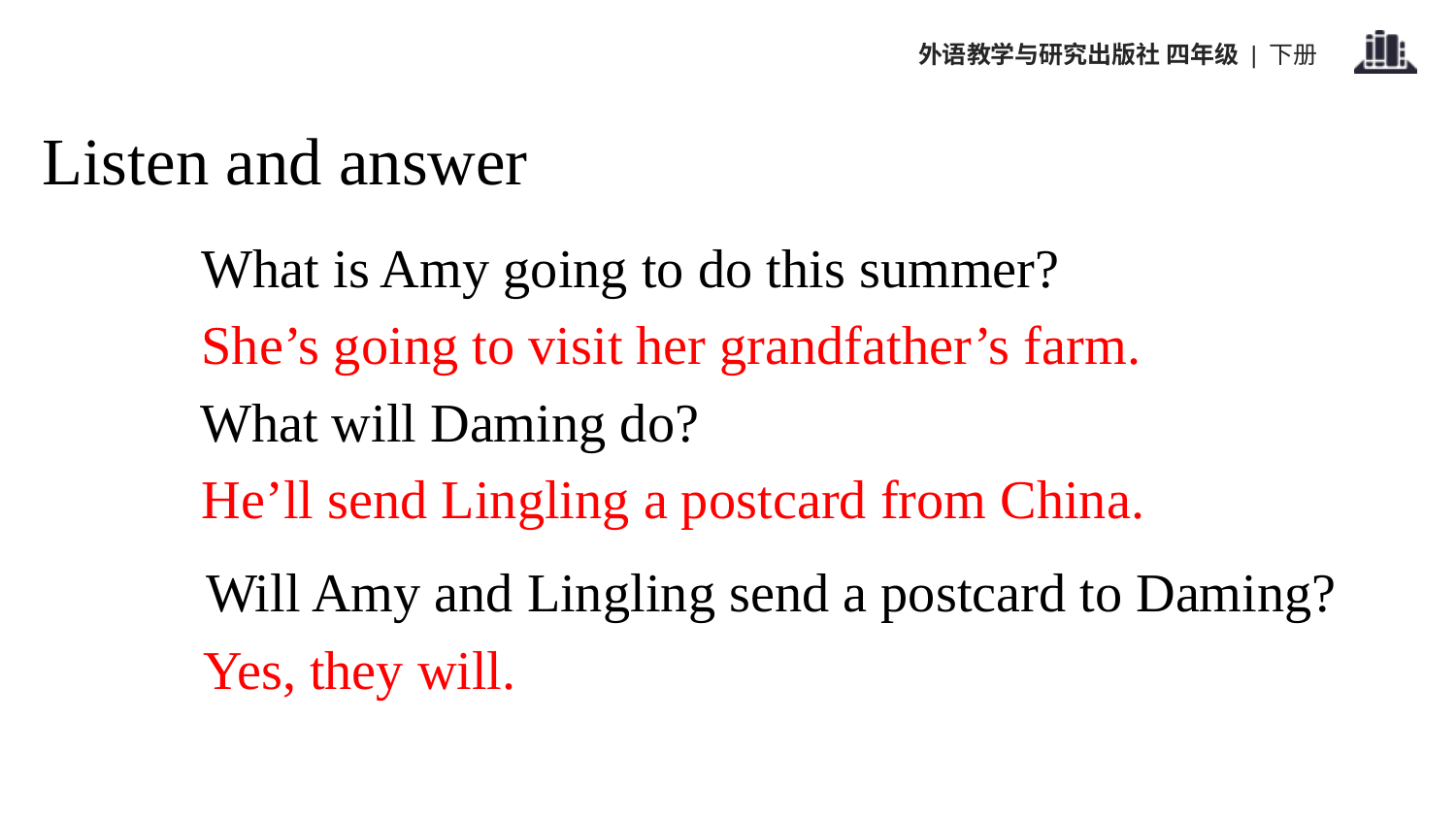

Listen and answer
What is Amy going to do this summer?
She’s going to visit her grandfather’s farm.
What will Daming do?
He’ll send Lingling a postcard from China.
Will Amy and Lingling send a postcard to Daming?
Yes, they will.